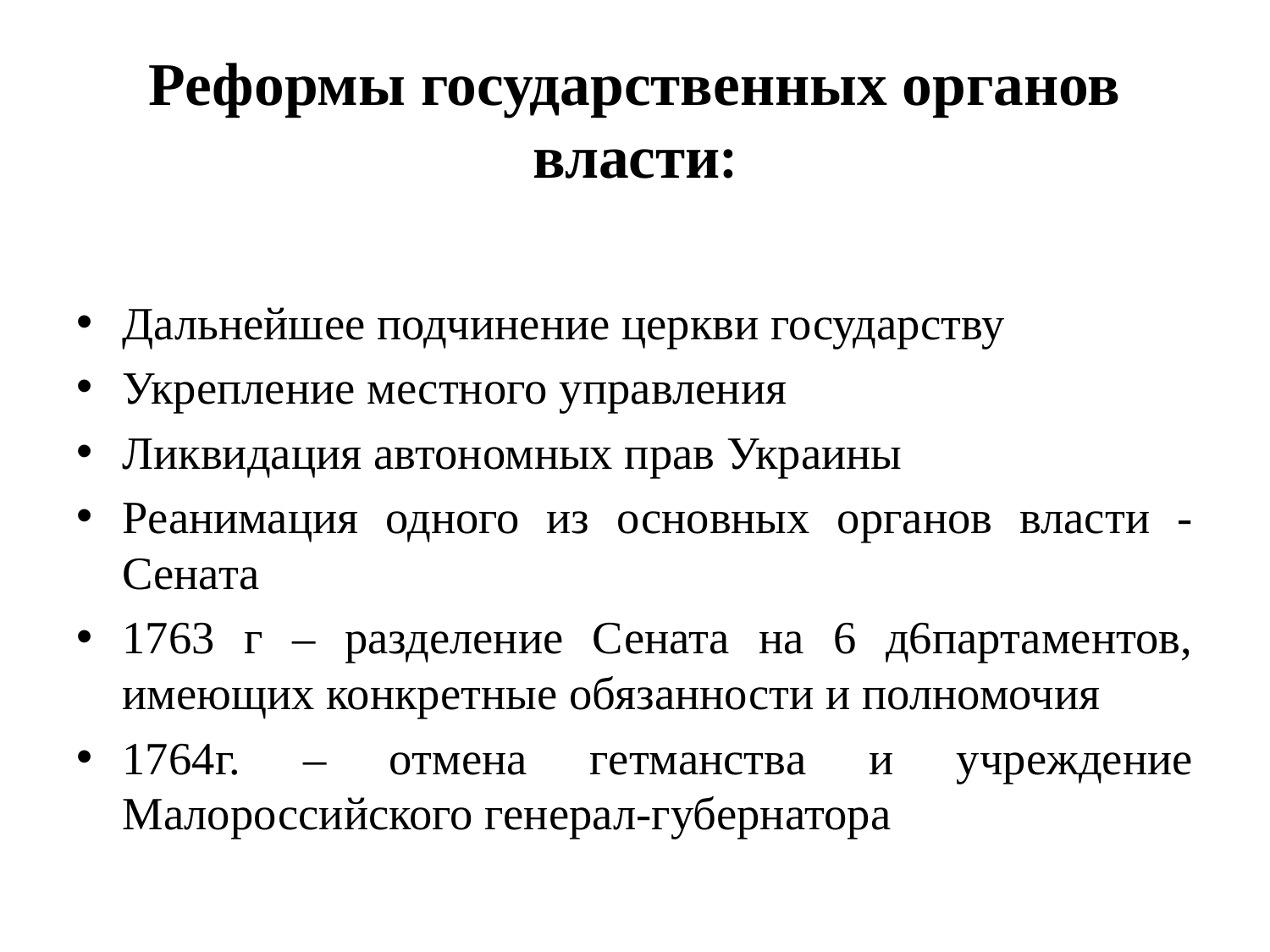

# Реформы государственных органов власти:

Дальнейшее подчинение церкви государству
Укрепление местного управления
Ликвидация автономных прав Украины
Реанимация одного из основных органов власти - Сената
1763 г – разделение Сената на 6 д6партаментов, имеющих конкретные обязанности и полномочия
1764г. – отмена гетманства и учреждение Малороссийского генерал-губернатора